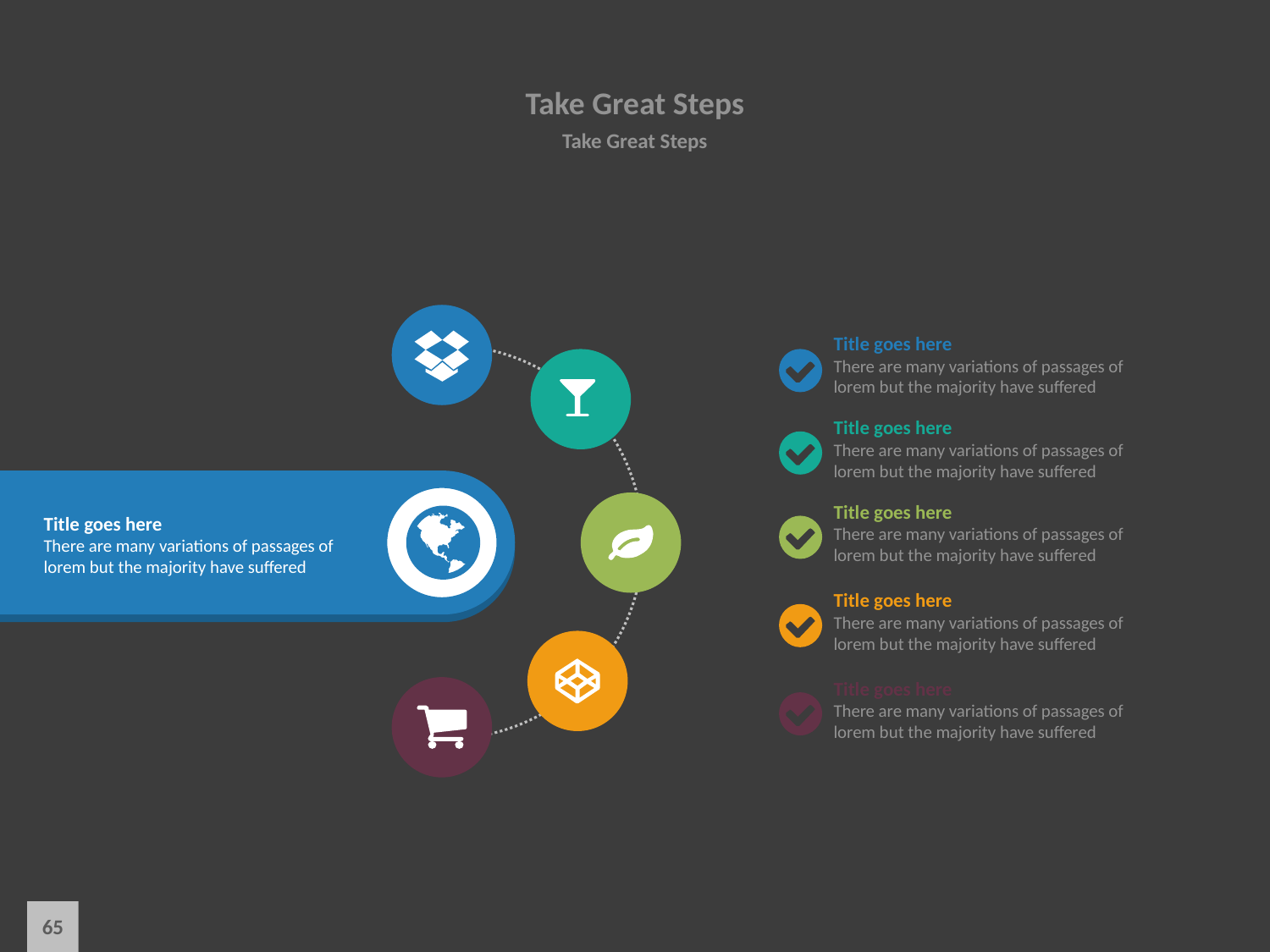

# Take Great Steps
Take Great Steps

Title goes here
There are many variations of passages of lorem but the majority have suffered

Title goes here
There are many variations of passages of lorem but the majority have suffered

Title goes here
There are many variations of passages of lorem but the majority have suffered

Title goes here
There are many variations of passages of lorem but the majority have suffered

Title goes here
There are many variations of passages of lorem but the majority have suffered

Title goes here
There are many variations of passages of lorem but the majority have suffered